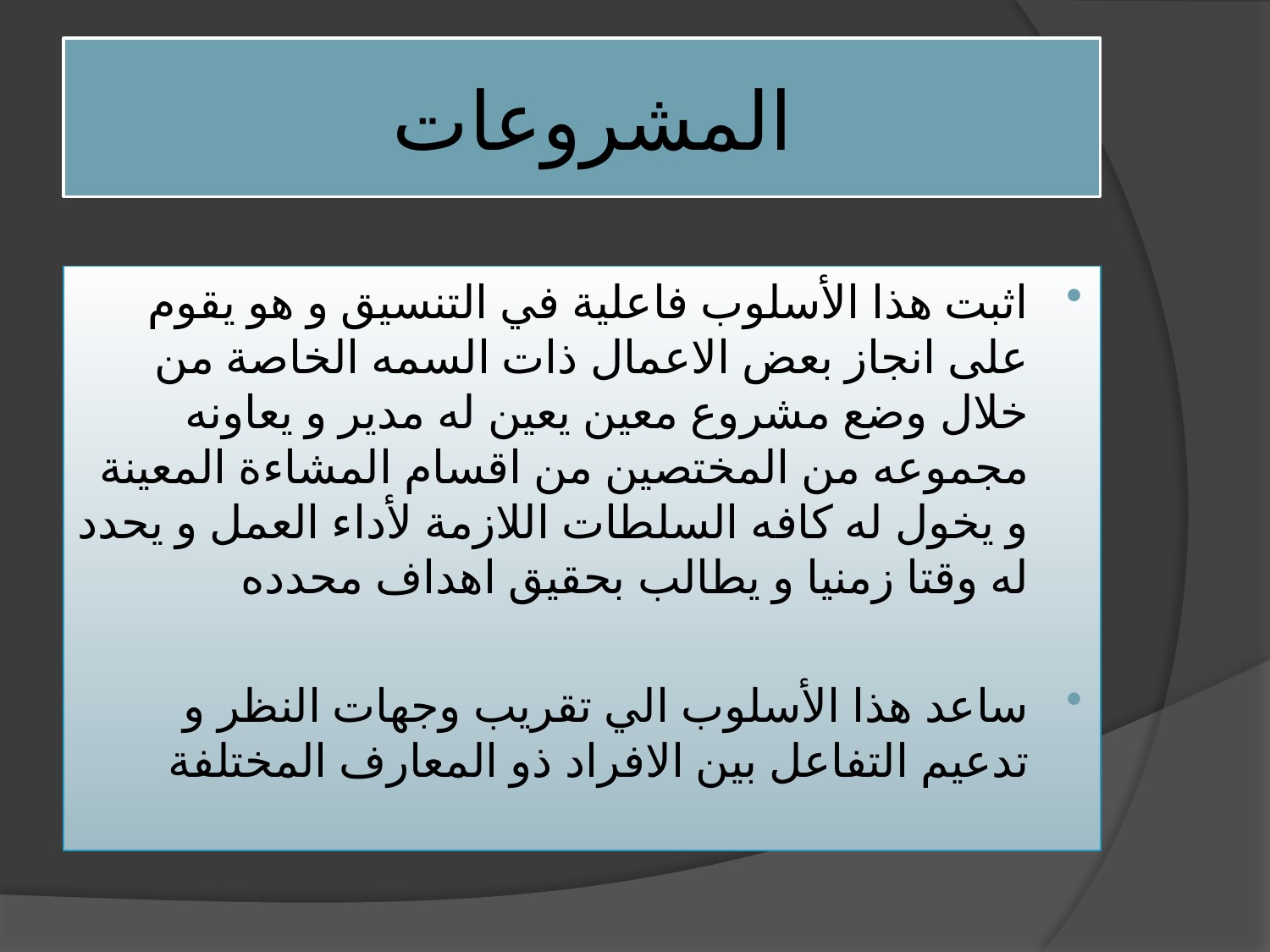

# المشروعات
اثبت هذا الأسلوب فاعلية في التنسيق و هو يقوم على انجاز بعض الاعمال ذات السمه الخاصة من خلال وضع مشروع معين يعين له مدير و يعاونه مجموعه من المختصين من اقسام المشاءة المعينة و يخول له كافه السلطات اللازمة لأداء العمل و يحدد له وقتا زمنيا و يطالب بحقيق اهداف محدده

ساعد هذا الأسلوب الي تقريب وجهات النظر و تدعيم التفاعل بين الافراد ذو المعارف المختلفة